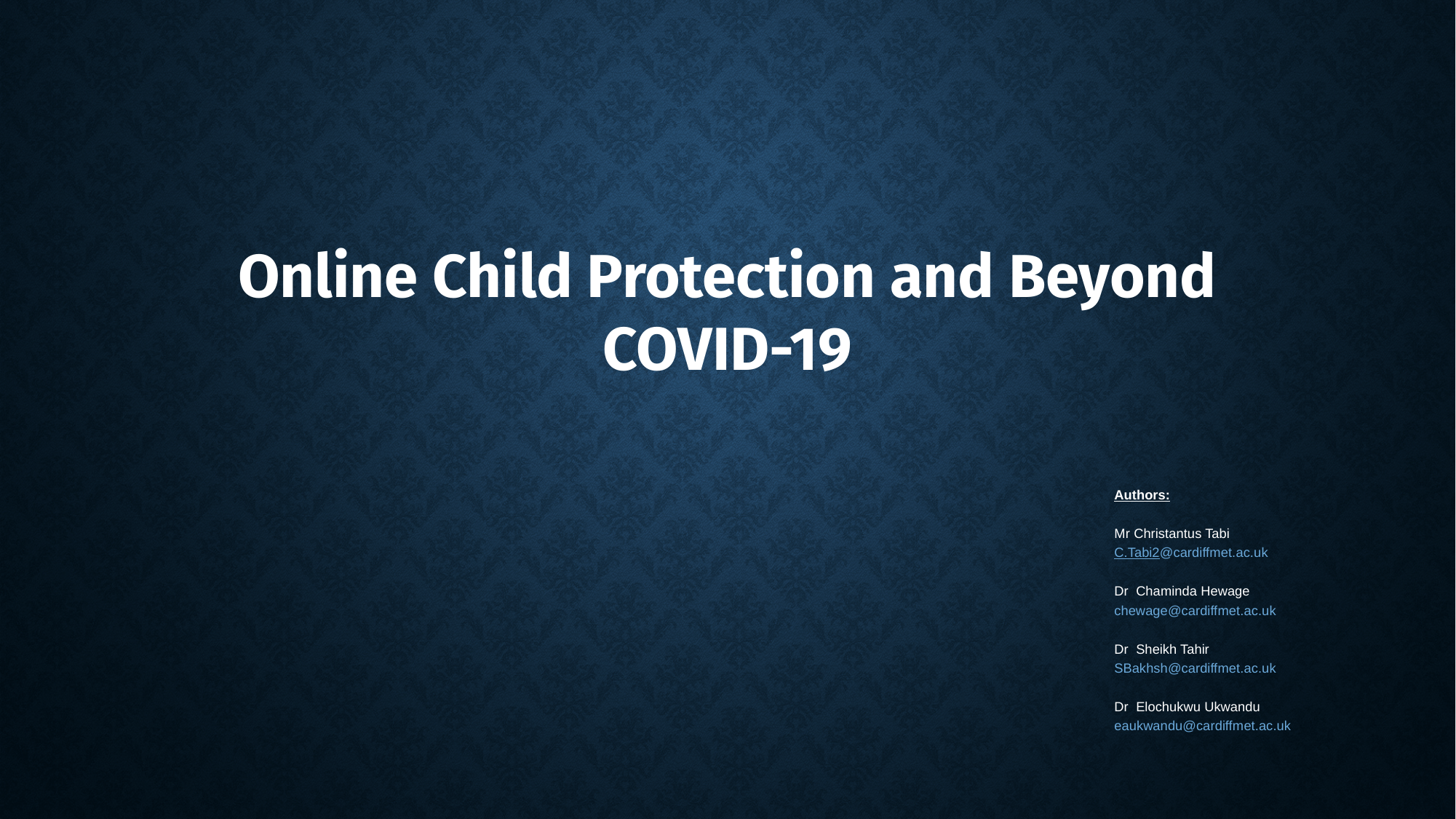

# Online Child Protection and Beyond COVID-19
Authors:

Mr Christantus Tabi
C.Tabi2@cardiffmet.ac.uk

Dr  Chaminda Hewage
chewage@cardiffmet.ac.uk

Dr  Sheikh Tahir
SBakhsh@cardiffmet.ac.uk

Dr  Elochukwu Ukwandu
eaukwandu@cardiffmet.ac.uk